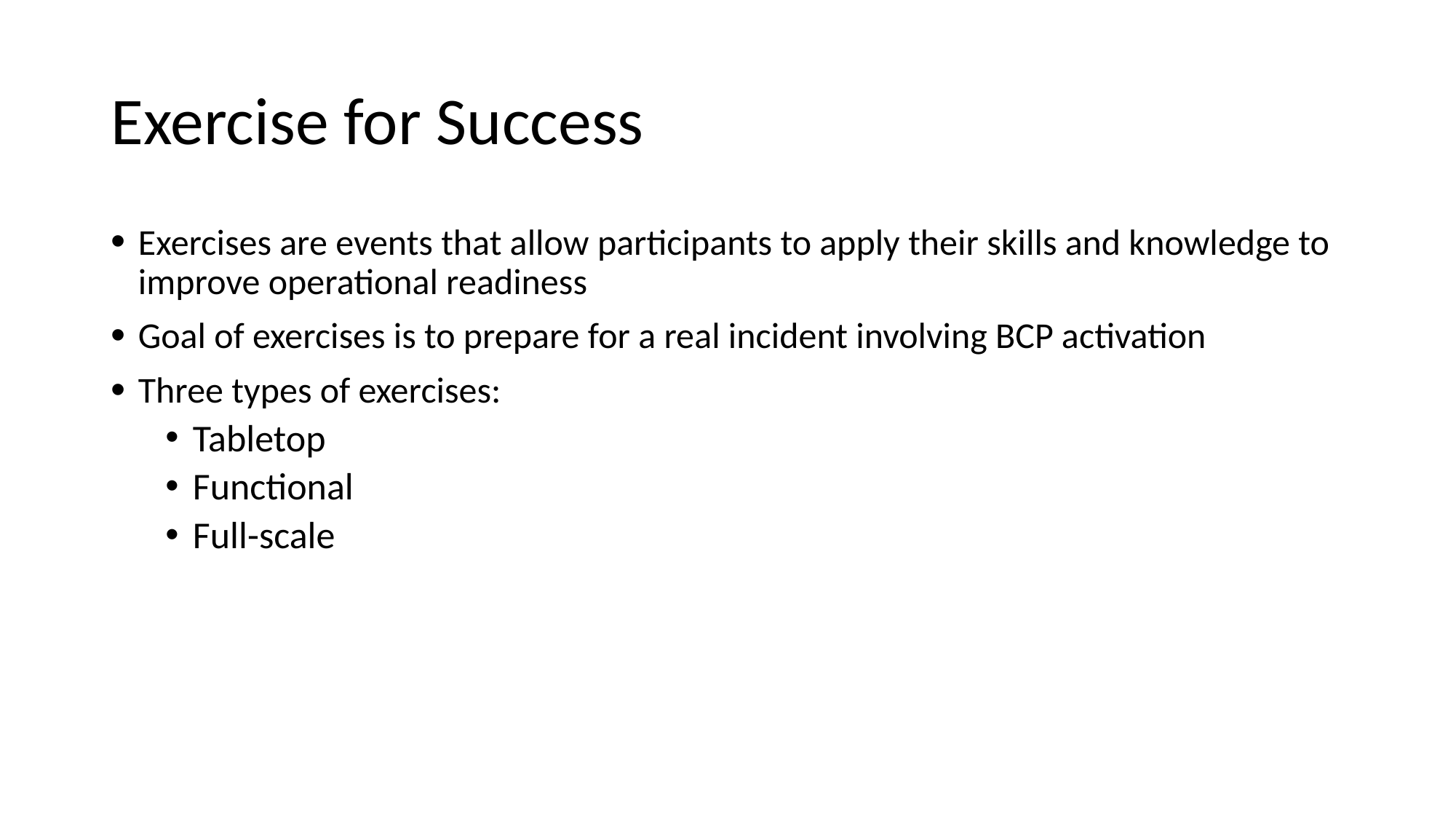

Exercise for Success
Exercises are events that allow participants to apply their skills and knowledge to improve operational readiness
Goal of exercises is to prepare for a real incident involving BCP activation
Three types of exercises:
Tabletop
Functional
Full-scale